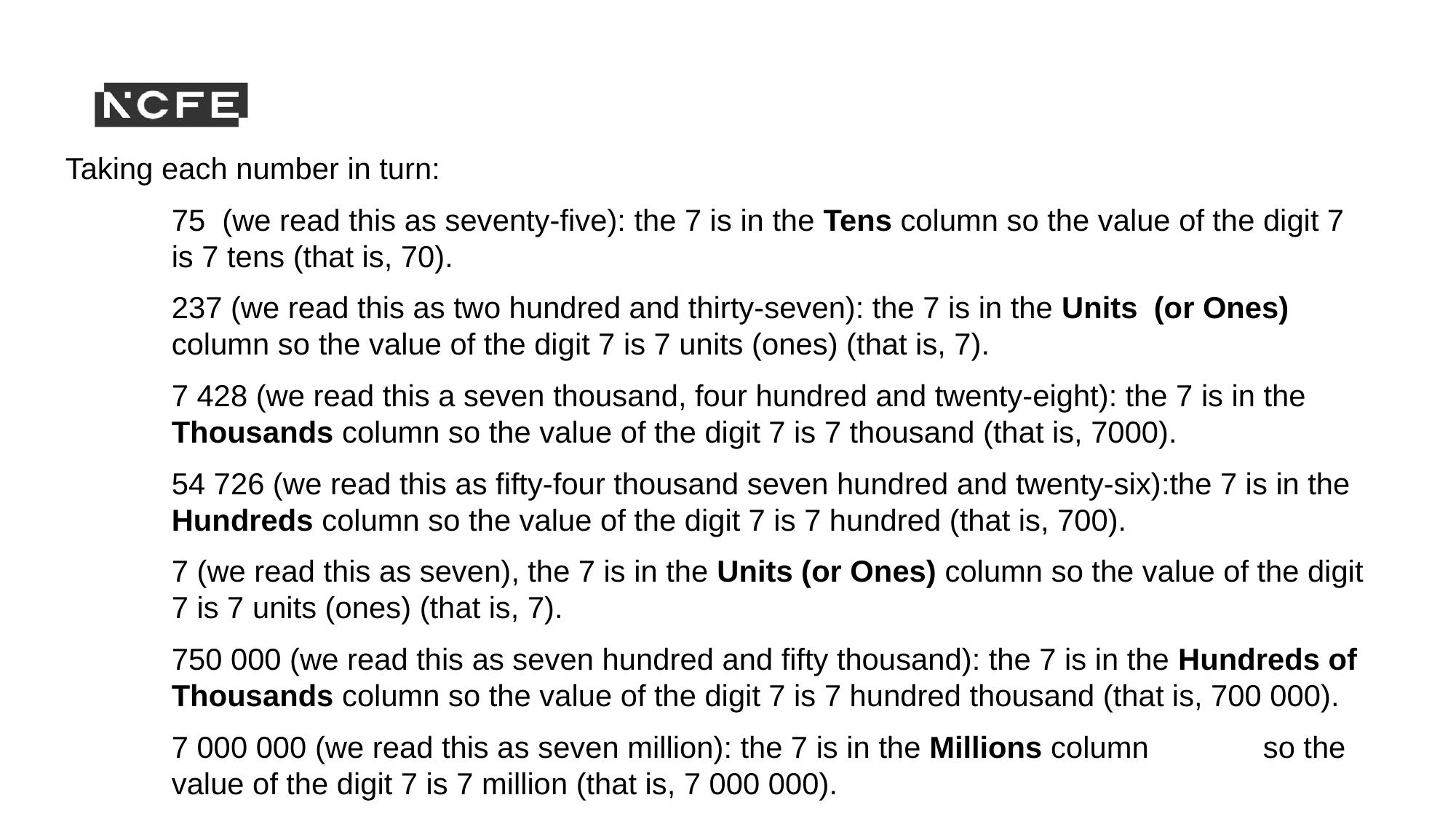

Taking each number in turn:
	75  (we read this as seventy-five): the 7 is in the Tens column so the value of the digit 7 is 7 tens (that is, 70).
	237 (we read this as two hundred and thirty-seven): the 7 is in the Units 	(or Ones) column so the value of the digit 7 is 7 units (ones) (that is, 7).
	7 428 (we read this a seven thousand, four hundred and twenty-eight): the 7 is in the Thousands column so the value of the digit 7 is 7 thousand (that is, 7000).
	54 726 (we read this as fifty-four thousand seven hundred and twenty-six):the 7 is in the Hundreds column so the value of the digit 7 is 7 hundred (that is, 700).
	7 (we read this as seven), the 7 is in the Units (or Ones) column so the value of the digit 7 is 7 units (ones) (that is, 7).
	750 000 (we read this as seven hundred and fifty thousand): the 7 is in the Hundreds of Thousands column so the value of the digit 7 is 7 hundred thousand (that is, 700 000).
	7 000 000 (we read this as seven million): the 7 is in the Millions column 	so the value of the digit 7 is 7 million (that is, 7 000 000).